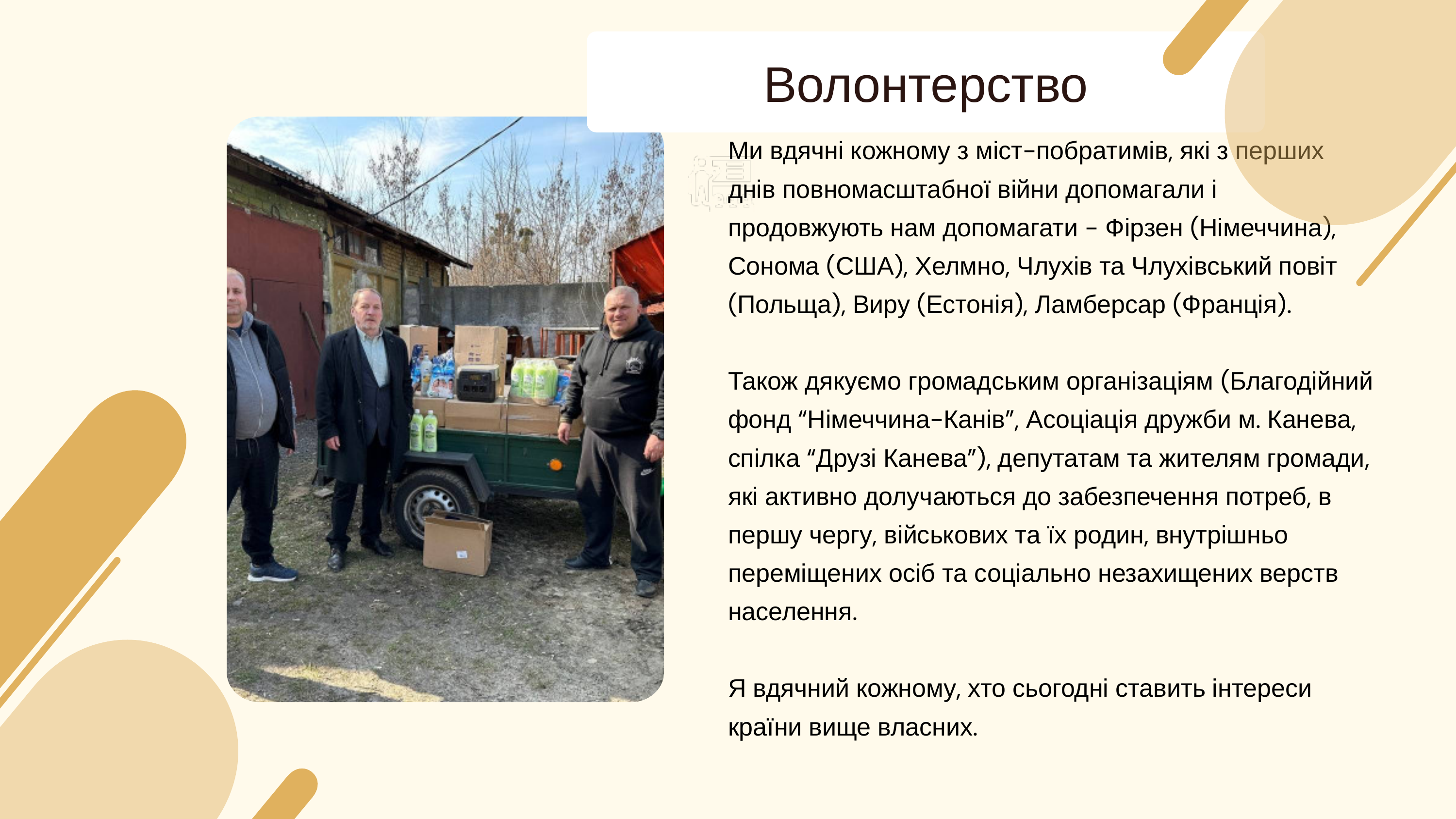

Волонтерство

Ми вдячні кожному з міст-побратимів, які з перших днів повномасштабної війни допомагали і продовжують нам допомагати - Фірзен (Німеччина), Сонома (США), Хелмно, Члухів та Члухівський повіт (Польща), Виру (Естонія), Ламберсар (Франція).

Також дякуємо громадським організаціям (Благодійний фонд “Німеччина-Канів”, Асоціація дружби м. Канева, спілка “Друзі Канева”), депутатам та жителям громади, які активно долучаються до забезпечення потреб, в першу чергу, військових та їх родин, внутрішньо переміщених осіб та соціально незахищених верств населення.

Я вдячний кожному, хто сьогодні ставить інтереси країни вище власних.